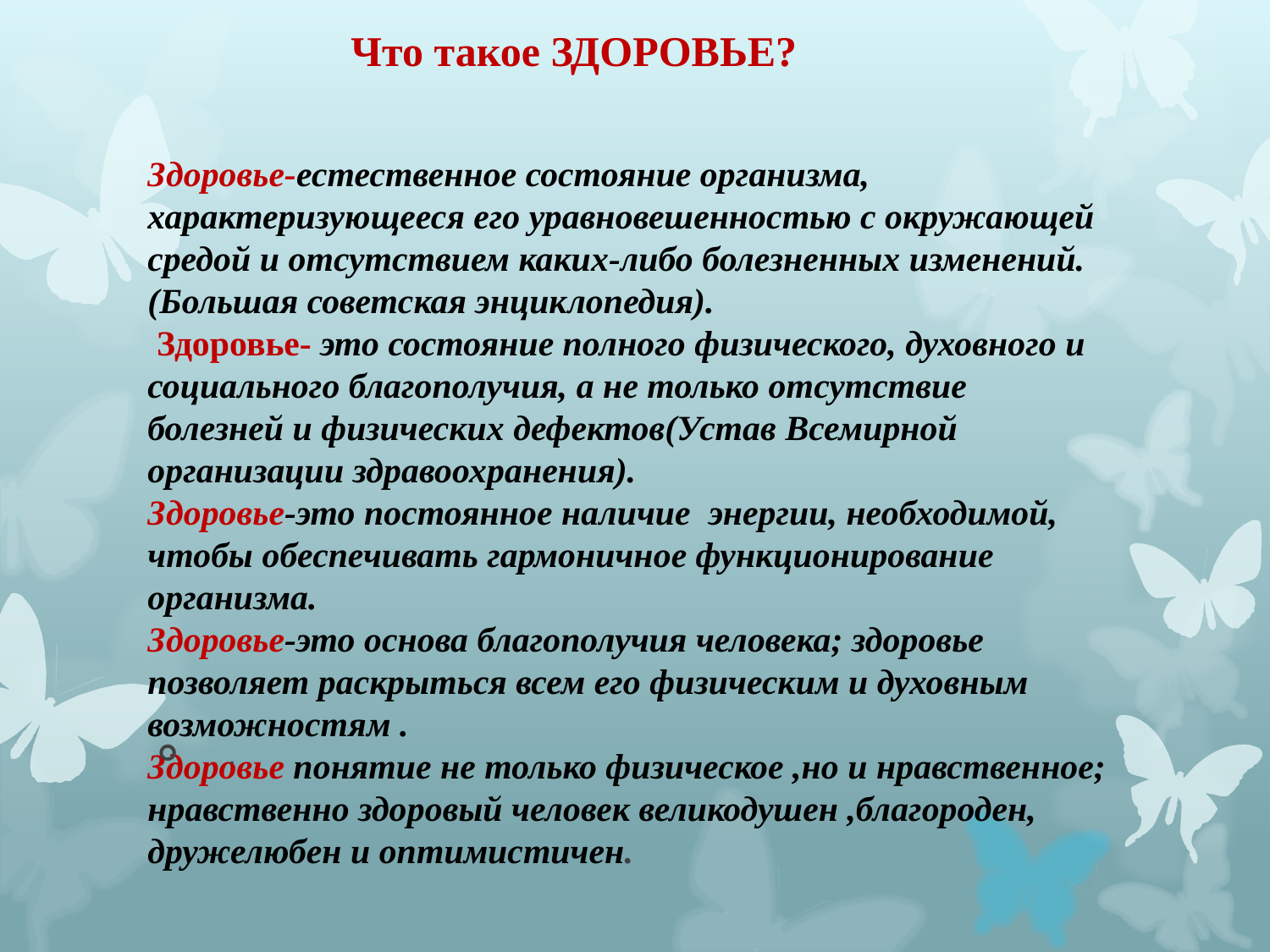

# Что такое ЗДОРОВЬЕ? Здоровье-естественное состояние организма, характеризующееся его уравновешенностью с окружающей средой и отсутствием каких-либо болезненных изменений.(Большая советская энциклопедия). Здоровье- это состояние полного физического, духовного и социального благополучия, а не только отсутствие болезней и физических дефектов(Устав Всемирной организации здравоохранения). Здоровье-это постоянное наличие  энергии, необходимой, чтобы обеспечивать гармоничное функционирование организма. Здоровье-это основа благополучия человека; здоровье позволяет раскрыться всем его физическим и духовным возможностям . Здоровье понятие не только физическое ,но и нравственное; нравственно здоровый человек великодушен ,благороден, дружелюбен и оптимистичен.
.